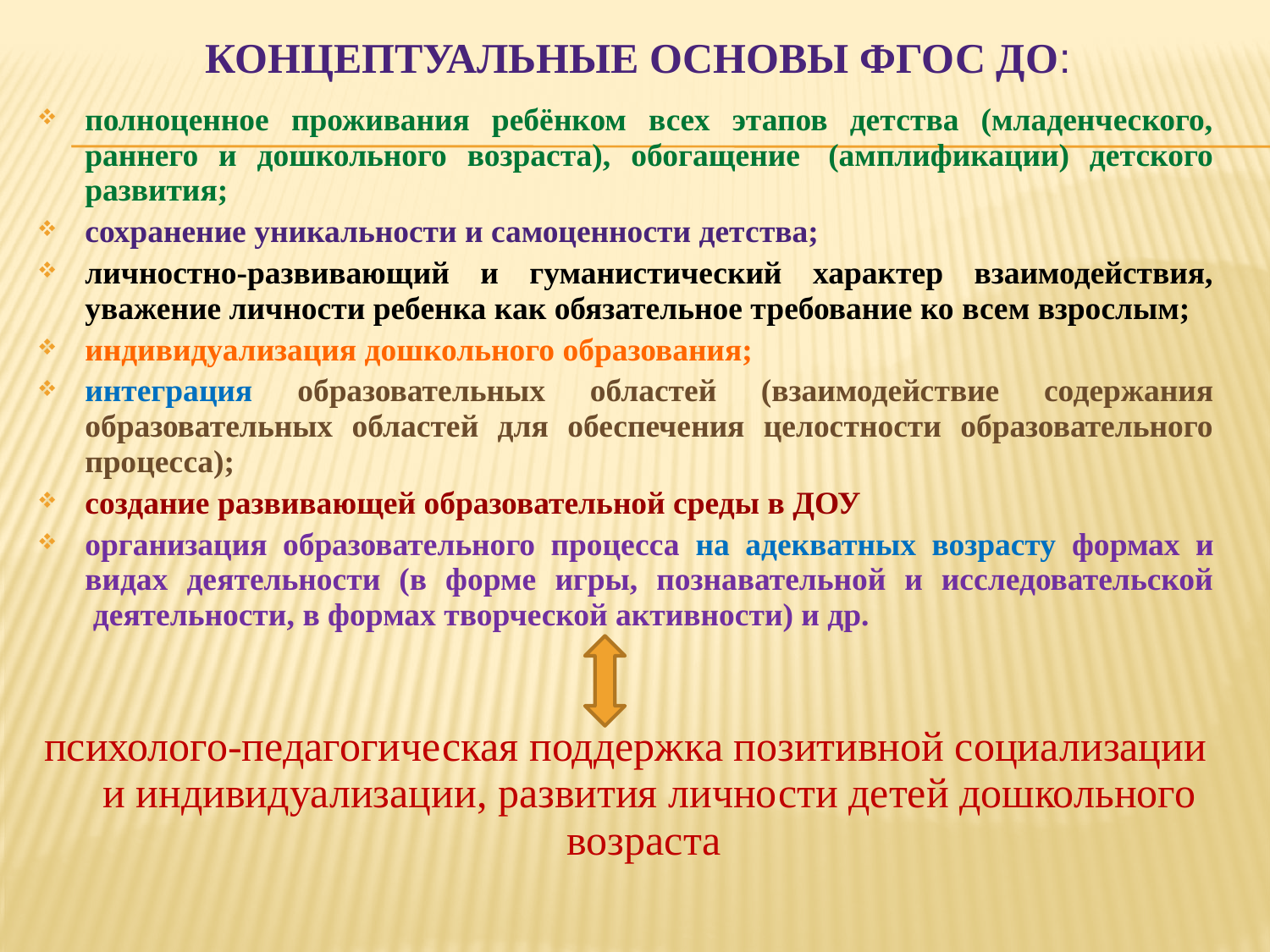

# Концептуальные основы ФГОС ДО:
полноценное проживания ребёнком всех этапов детства (младенческого, раннего и дошкольного возраста), обогащение  (амплификации) детского развития;
сохранение уникальности и самоценности детства;
личностно-развивающий и гуманистический характер взаимодействия, уважение личности ребенка как обязательное требование ко всем взрослым;
индивидуализация дошкольного образования;
интеграция образовательных областей (взаимодействие содержания образовательных областей для обеспечения целостности образовательного процесса);
создание развивающей образовательной среды в ДОУ
организация образовательного процесса на адекватных возрасту формах и видах деятельности (в форме игры, познавательной и исследовательской  деятельности, в формах творческой активности) и др.

психолого-педагогическая поддержка позитивной социализации и индивидуализации, развития личности детей дошкольного возраста